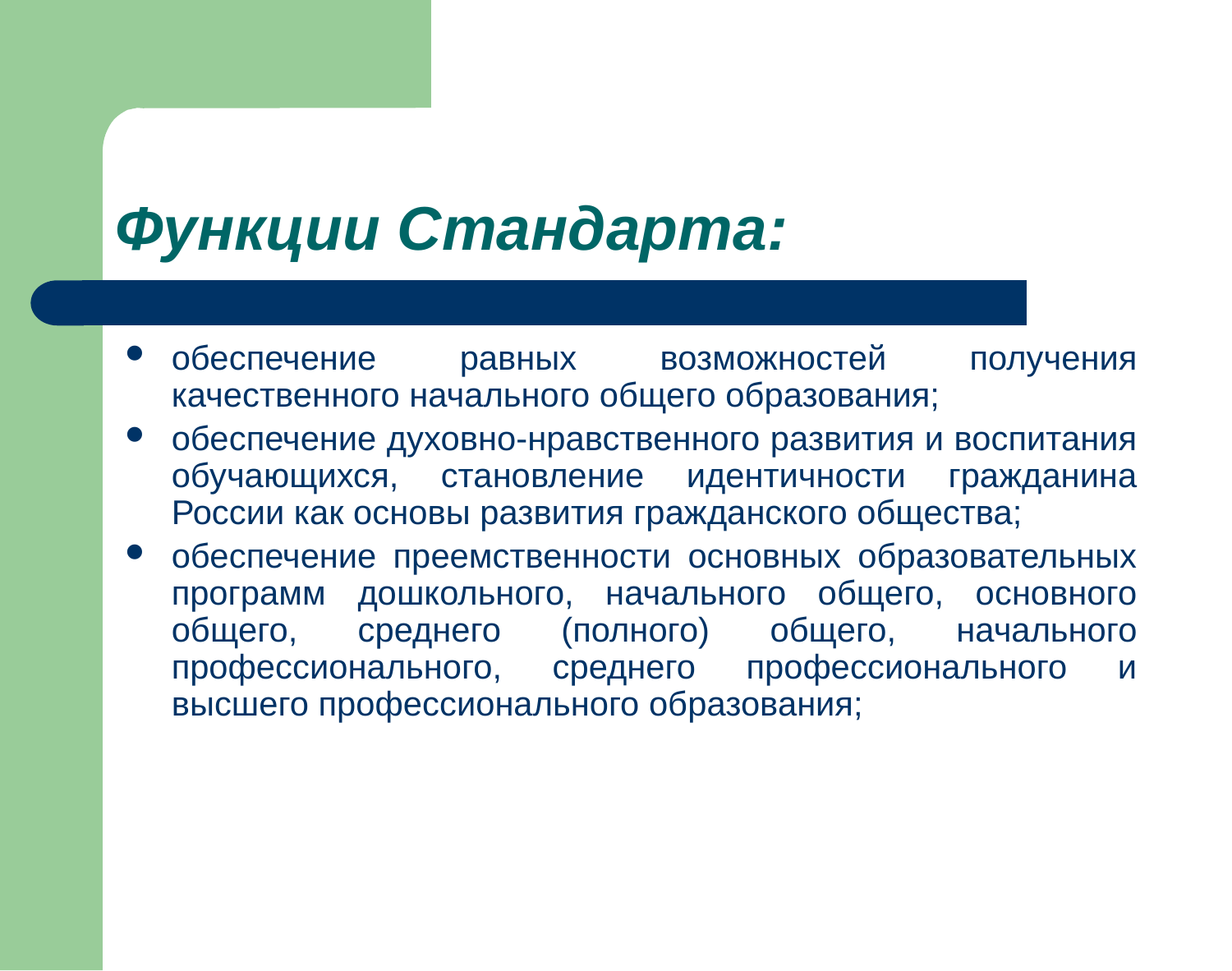

# Функции Стандарта:
обеспечение равных возможностей получения качественного начального общего образования;
обеспечение духовно-нравственного развития и воспитания обучающихся, становление идентичности гражданина России как основы развития гражданского общества;
обеспечение преемственности основных образовательных программ дошкольного, начального общего, основного общего, среднего (полного) общего, начального профессионального, среднего профессионального и высшего профессионального образования;